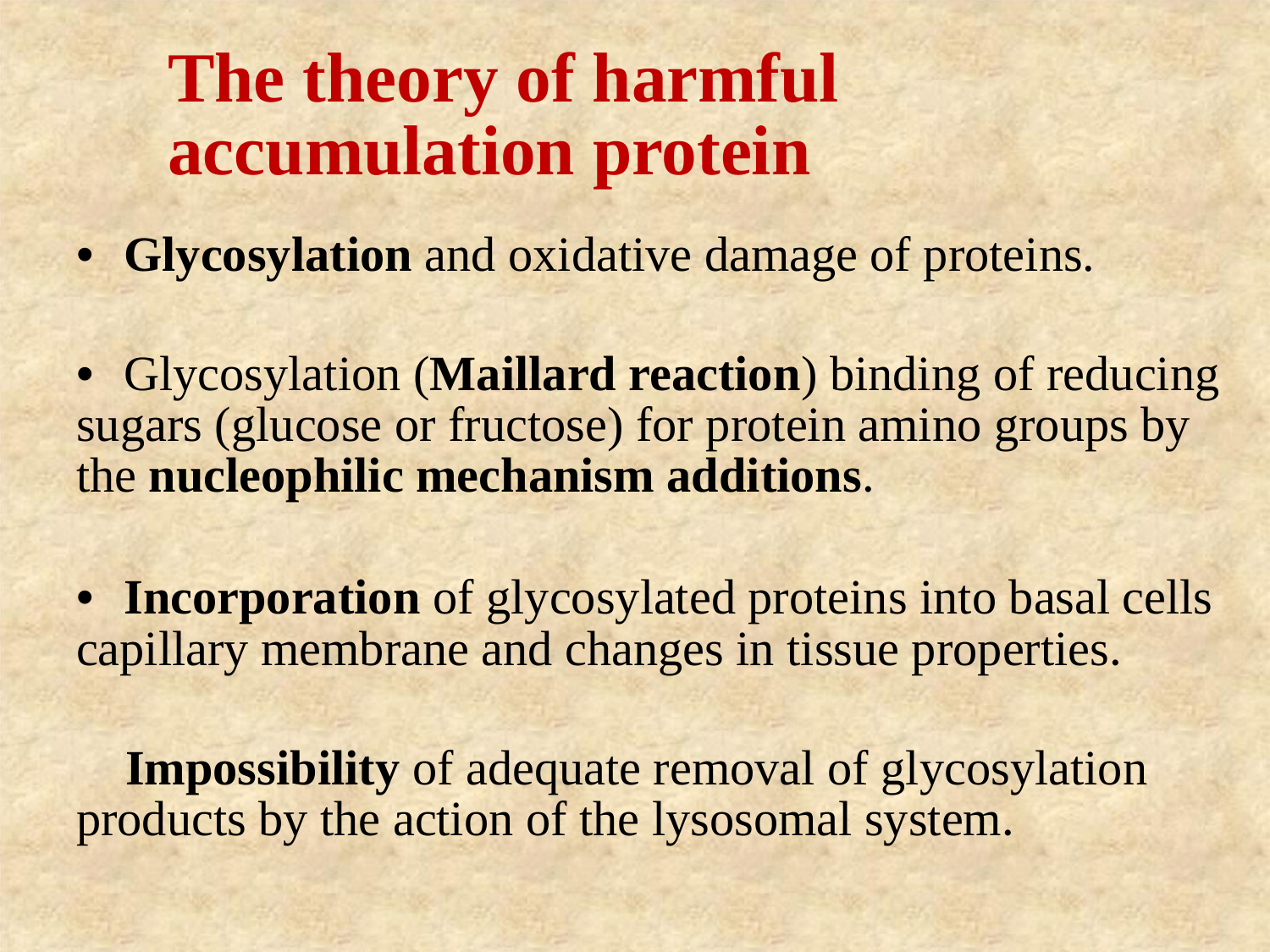

The theory of harmful accumulation protein
• Glycosylation and oxidative damage of proteins.

• Glycosylation (Maillard reaction) binding of reducing sugars (glucose or fructose) for protein amino groups by the nucleophilic mechanism additions.
• Incorporation of glycosylated proteins into basal cells capillary membrane and changes in tissue properties.
    Impossibility of adequate removal of glycosylation products by the action of the lysosomal system.